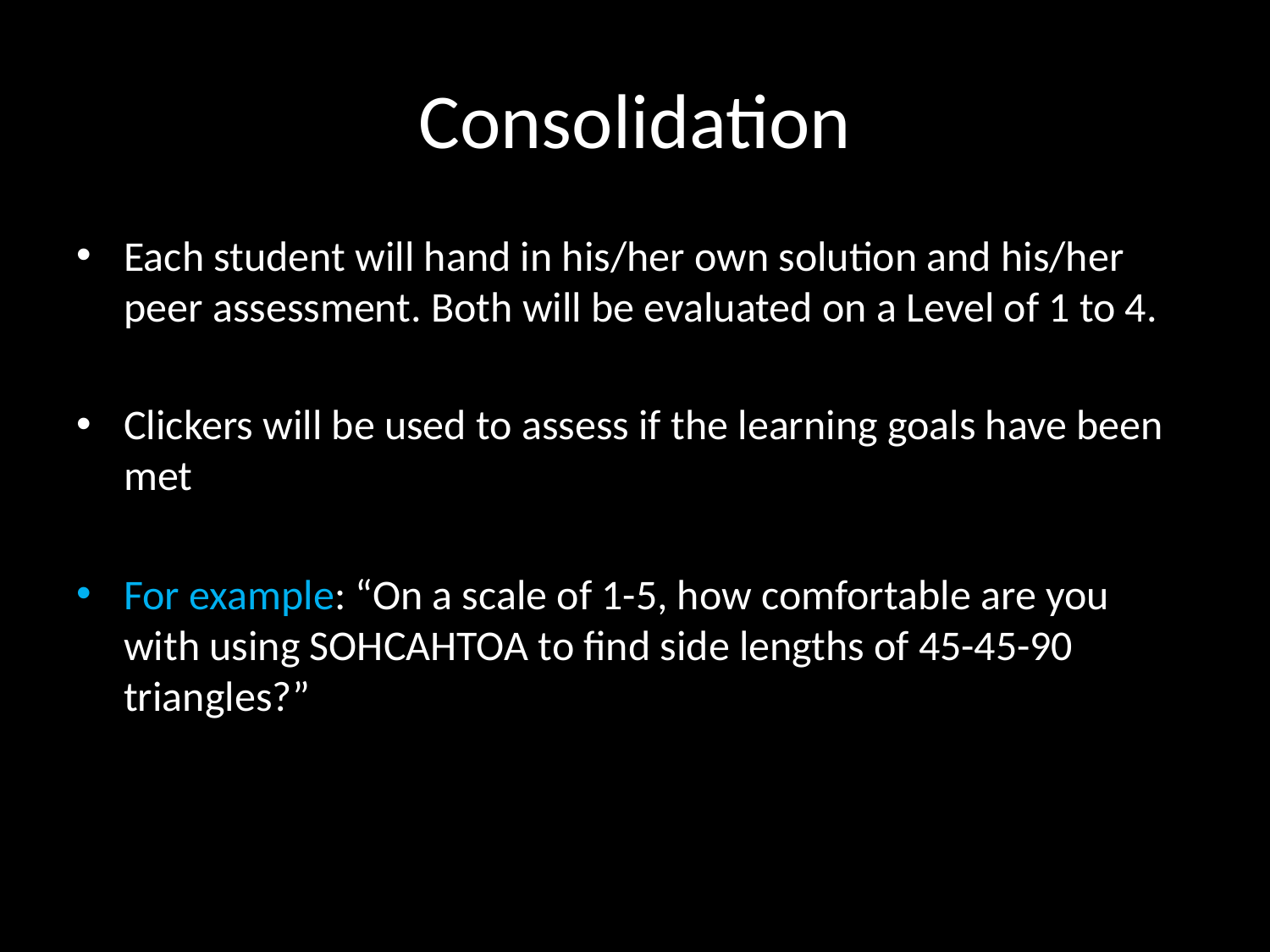

# Consolidation
Each student will hand in his/her own solution and his/her peer assessment. Both will be evaluated on a Level of 1 to 4.

Clickers will be used to assess if the learning goals have been met

For example: “On a scale of 1-5, how comfortable are you with using SOHCAHTOA to find side lengths of 45-45-90 triangles?”